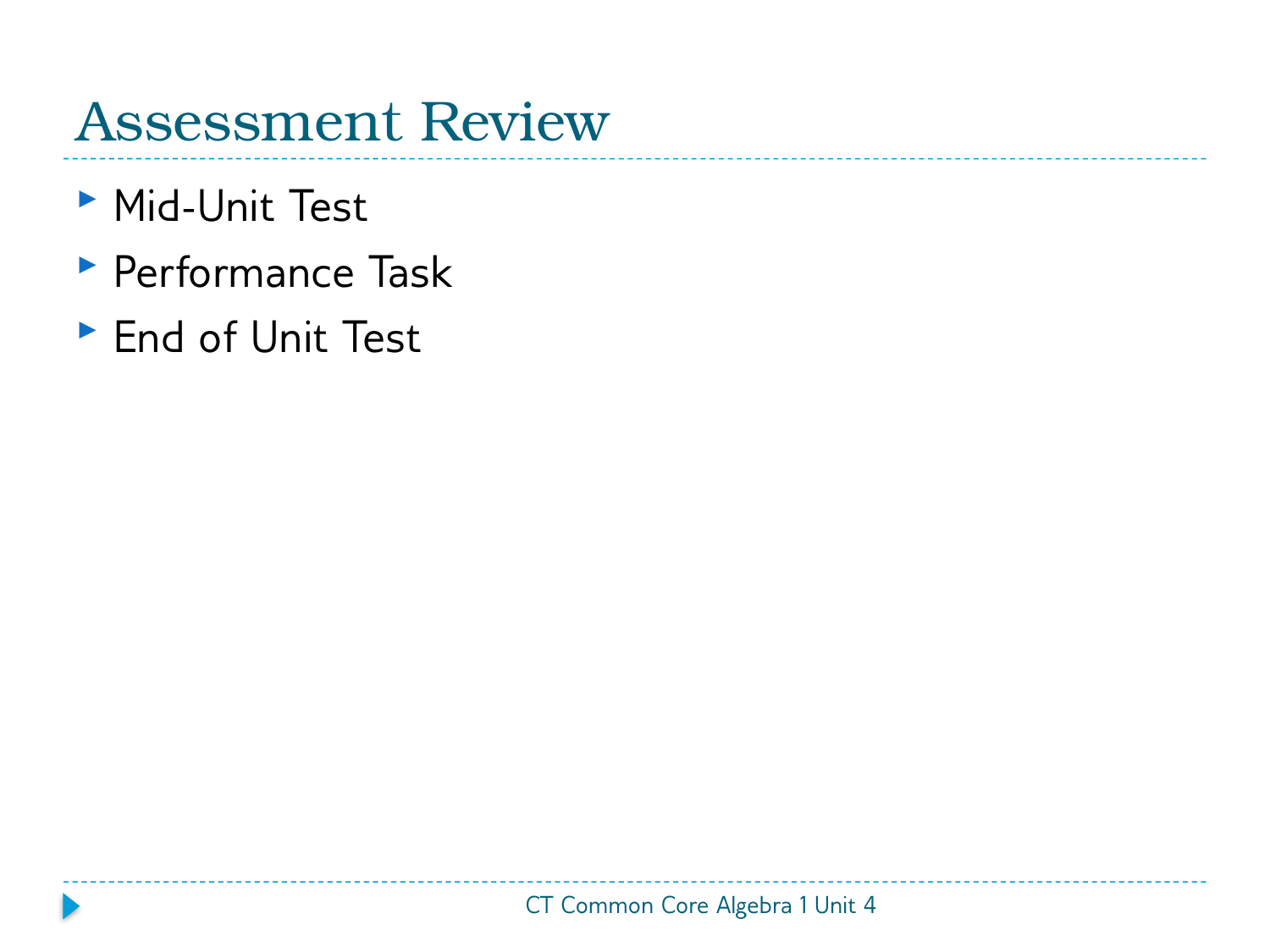

# Assessment Review
Mid-Unit Test
Performance Task
End of Unit Test
CT Common Core Algebra 1 Unit 4